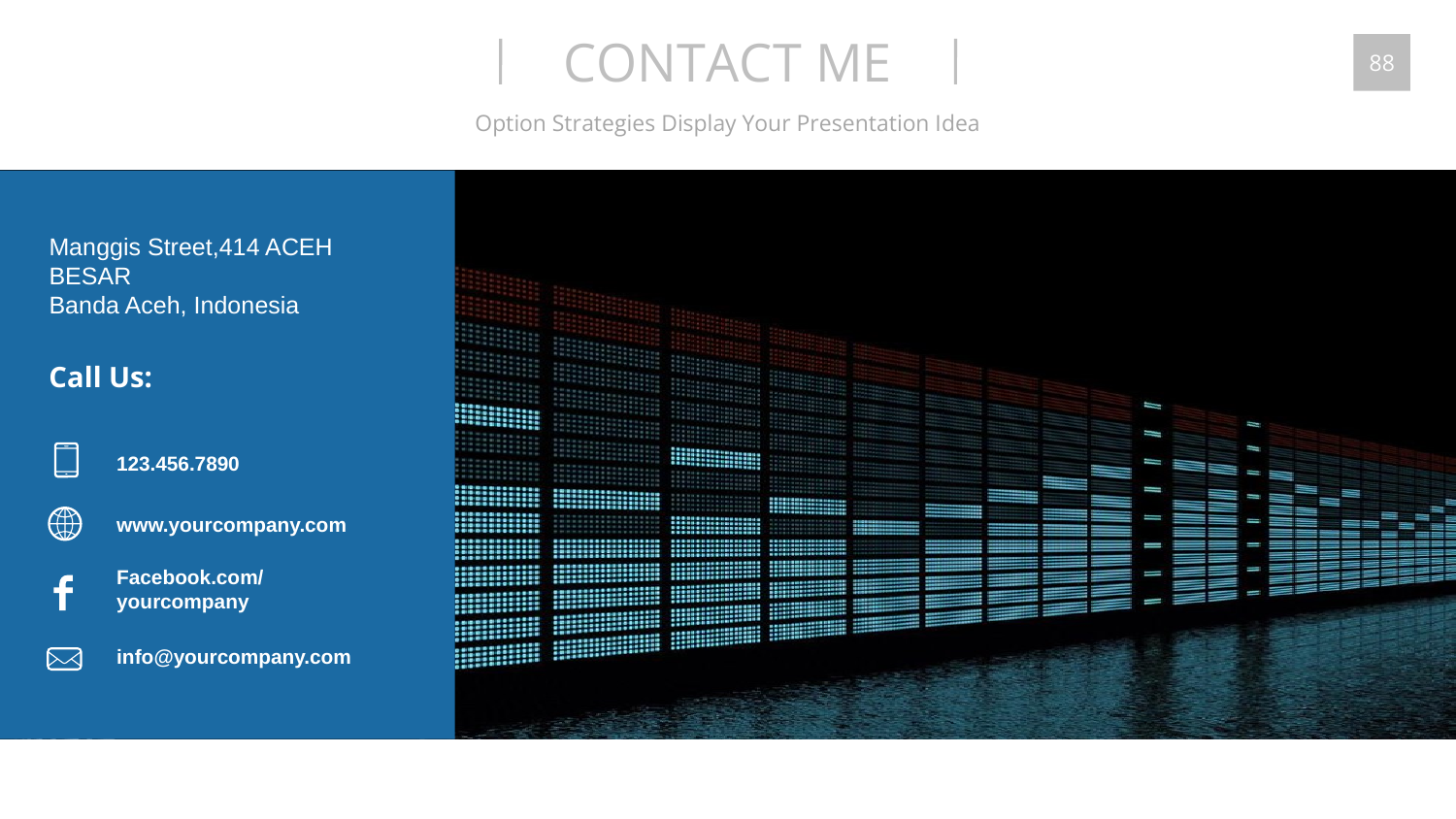

CONTACT ME
88
Option Strategies Display Your Presentation Idea

Manggis Street,414 ACEH BESAR
Banda Aceh, Indonesia
Call Us:

123.456.7890
www.yourcompany.com

Facebook.com/yourcompany

info@yourcompany.com